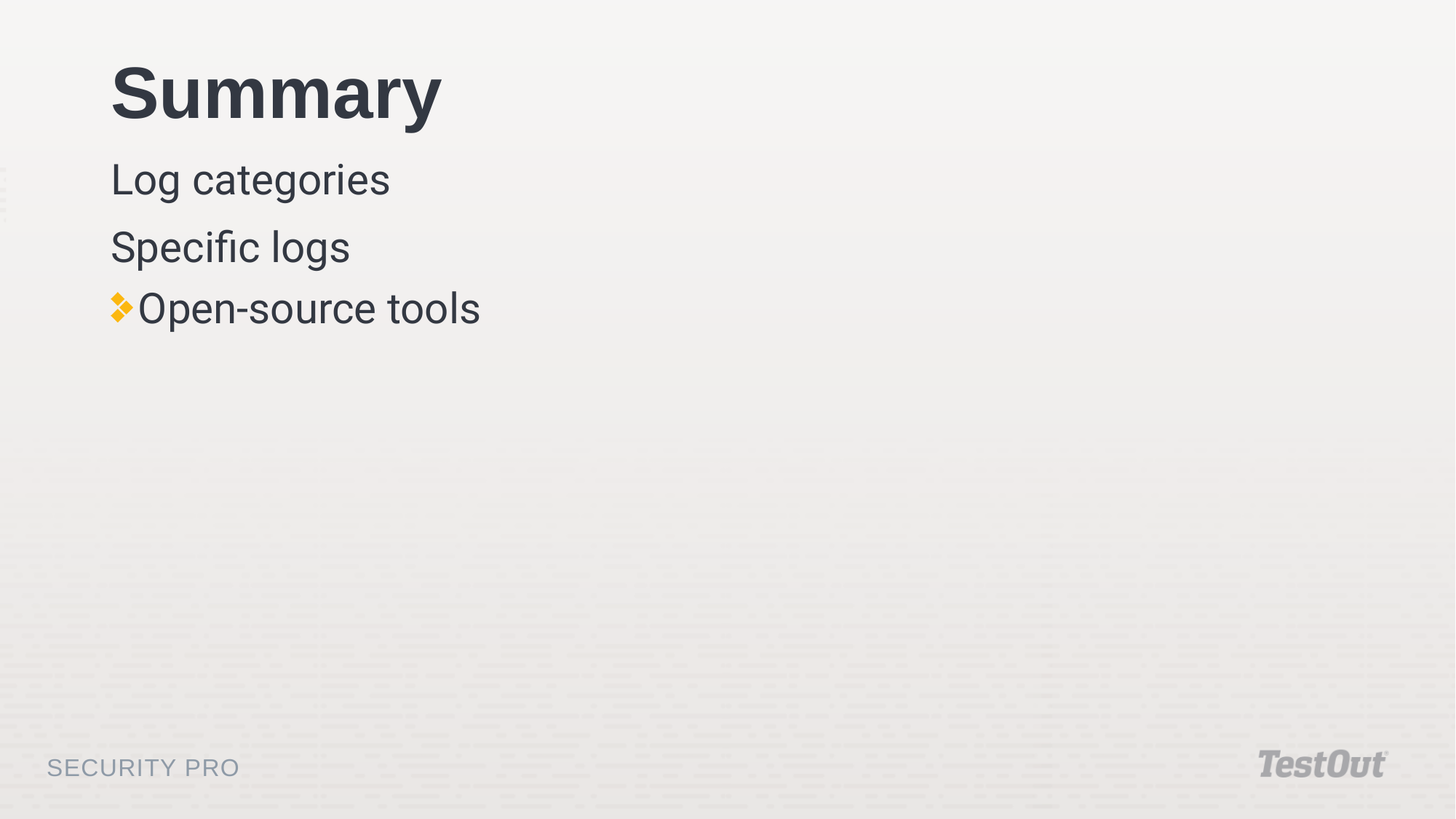

# Summary
Log categories
Specific logs
Open-source tools
Security Pro